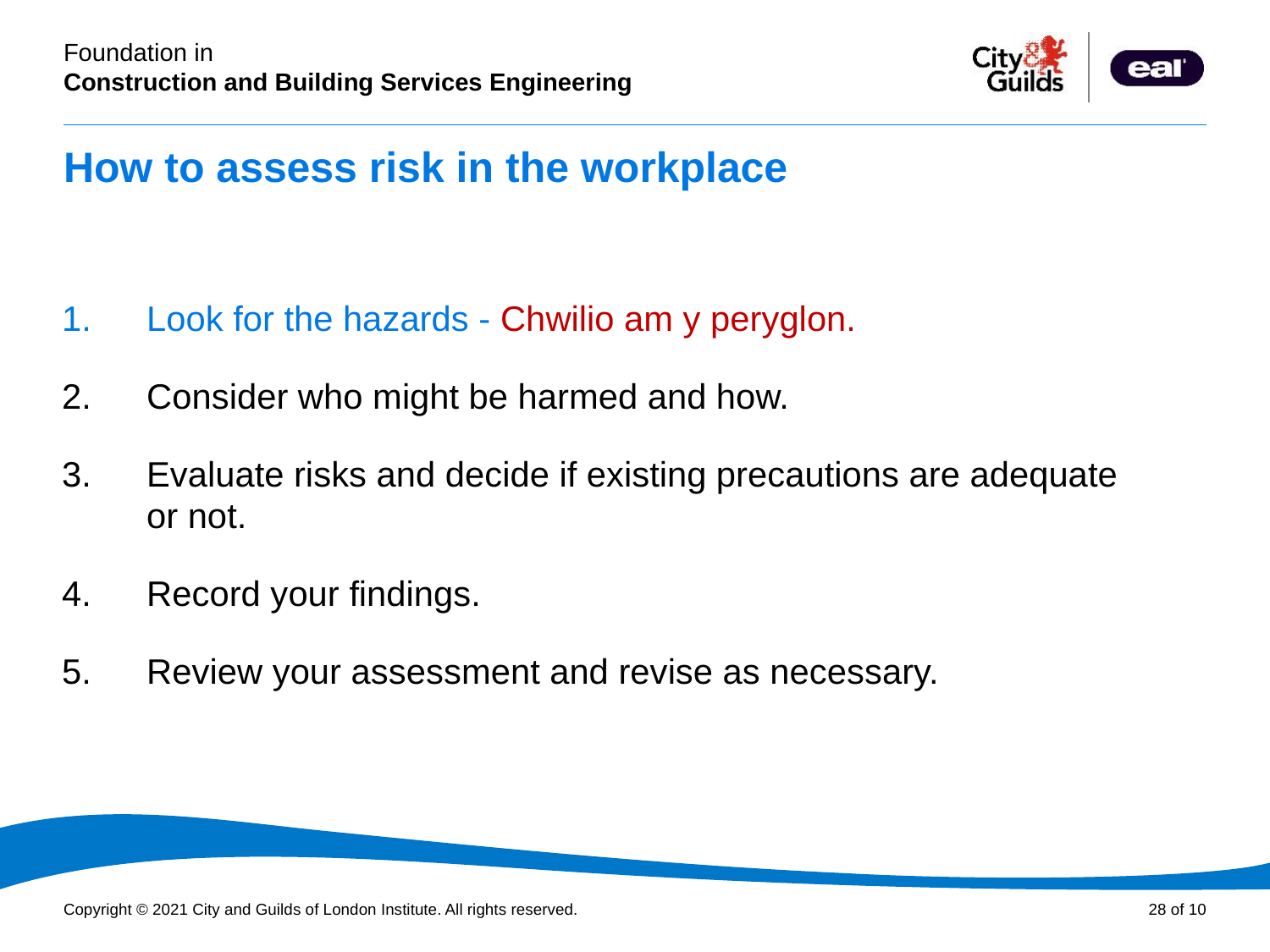

# How to assess risk in the workplace
Look for the hazards - Chwilio am y peryglon.
Consider who might be harmed and how.
Evaluate risks and decide if existing precautions are adequate or not.
Record your findings.
Review your assessment and revise as necessary.